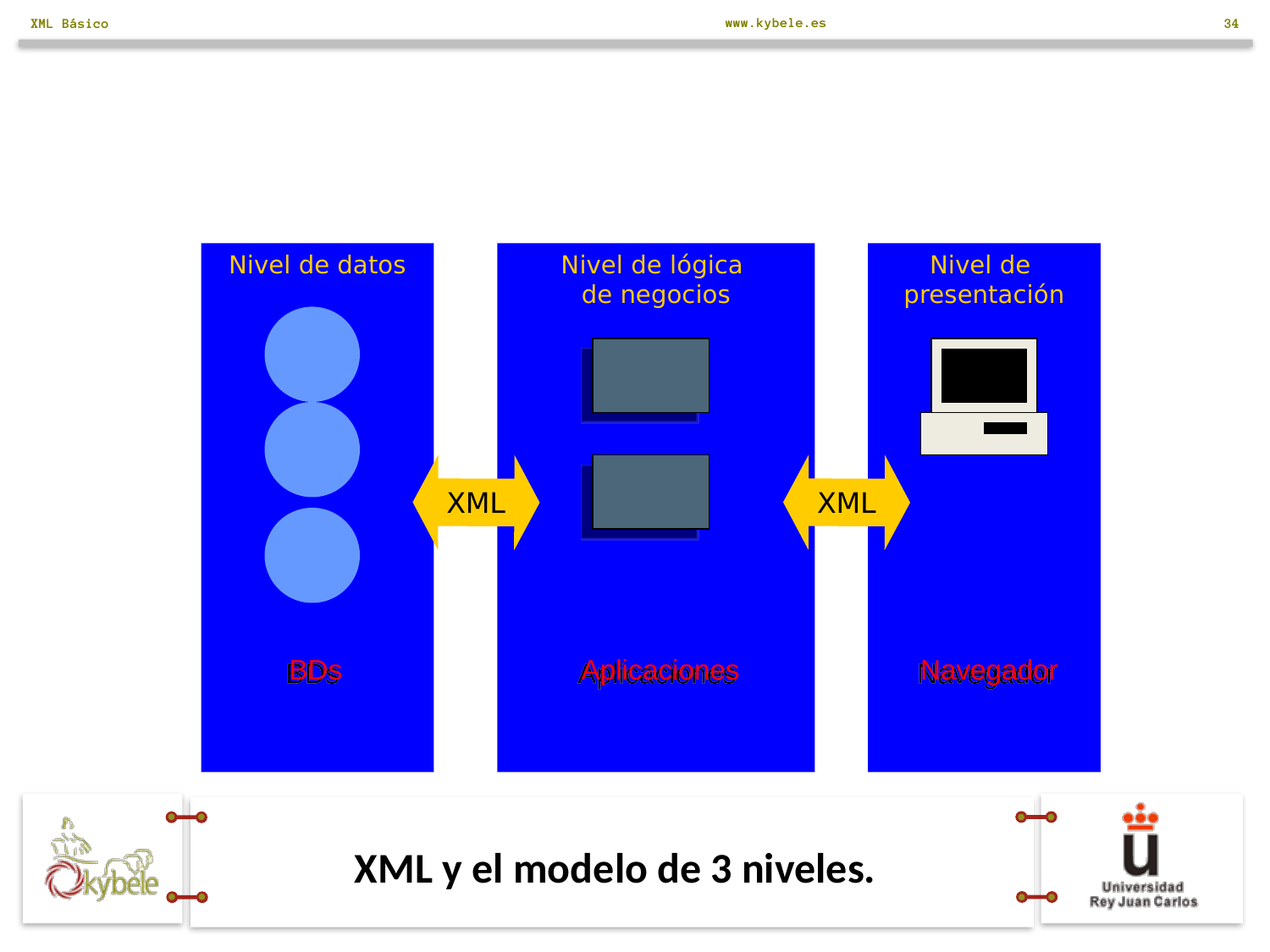

XML Básico
34
Nivel de datos
Nivel de lógica
de negocios
Nivel de
presentación

XML

XML

BDs
Aplicaciones
Navegador
# XML y el modelo de 3 niveles.